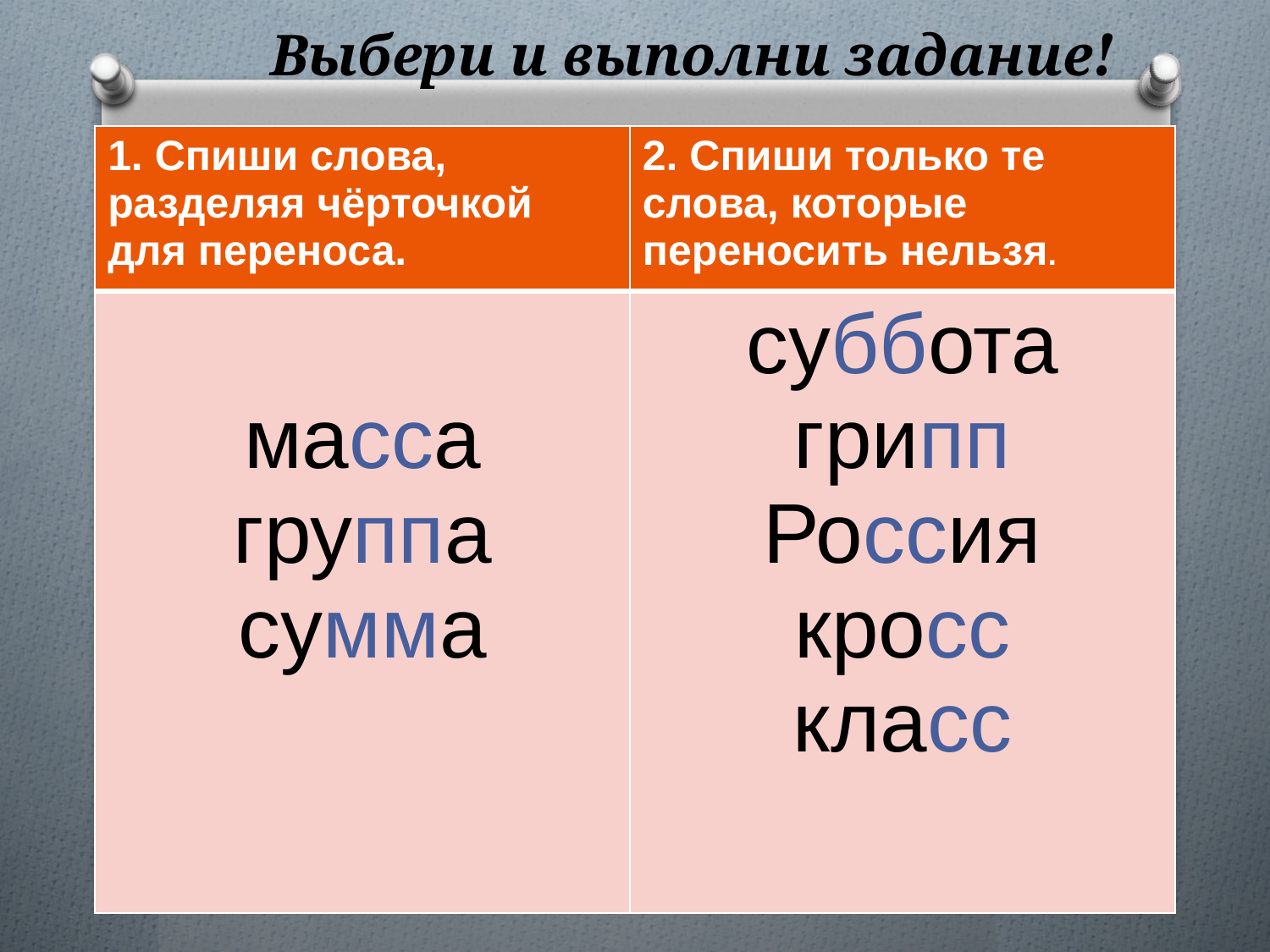

# Выбери и выполни задание!
| 1. Спиши слова, разделяя чёрточкой для переноса. | 2. Спиши только те слова, которые переносить нельзя. |
| --- | --- |
| масса группа сумма | суббота грипп Россия кросс класс |